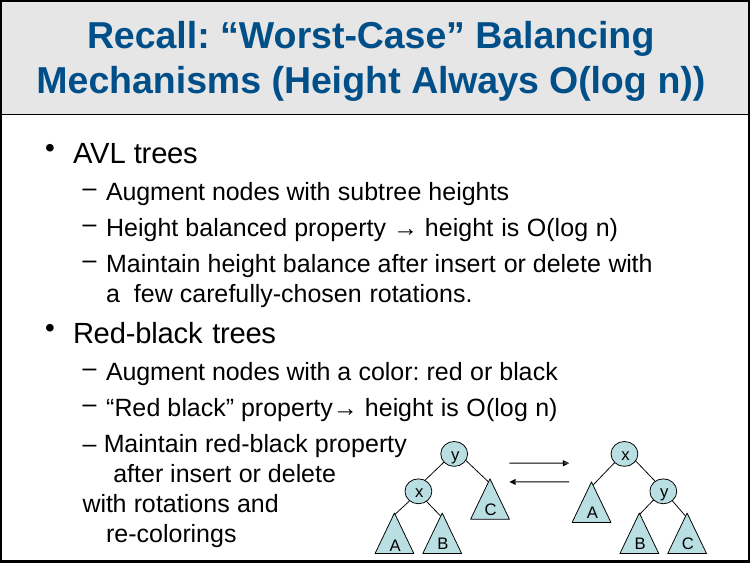

Recall: “Worst-Case” Balancing
Mechanisms (Height Always O(log n))
AVL trees
Augment nodes with subtree heights
Height balanced property → height is O(log n)
Maintain height balance after insert or delete with a  few carefully-chosen rotations.
Red-black trees
Augment nodes with a color: red or black
“Red black” property→ height is O(log n)
– Maintain red-black property  after insert or delete
with rotations and

y	x

x
y

C
A

re-colorings
B
B	C
A